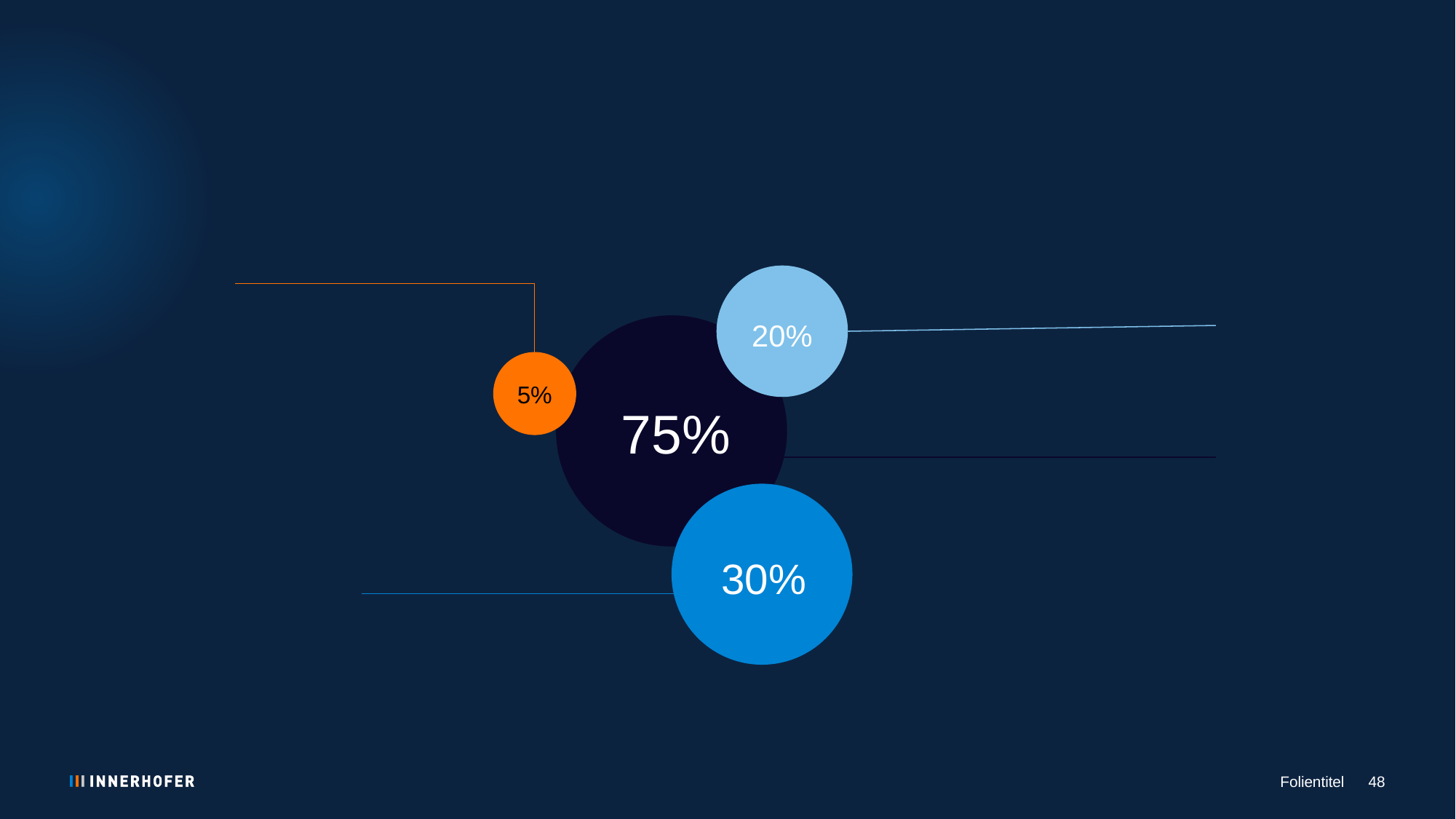

#

20%

5%
75%

30%

Folientitel
48